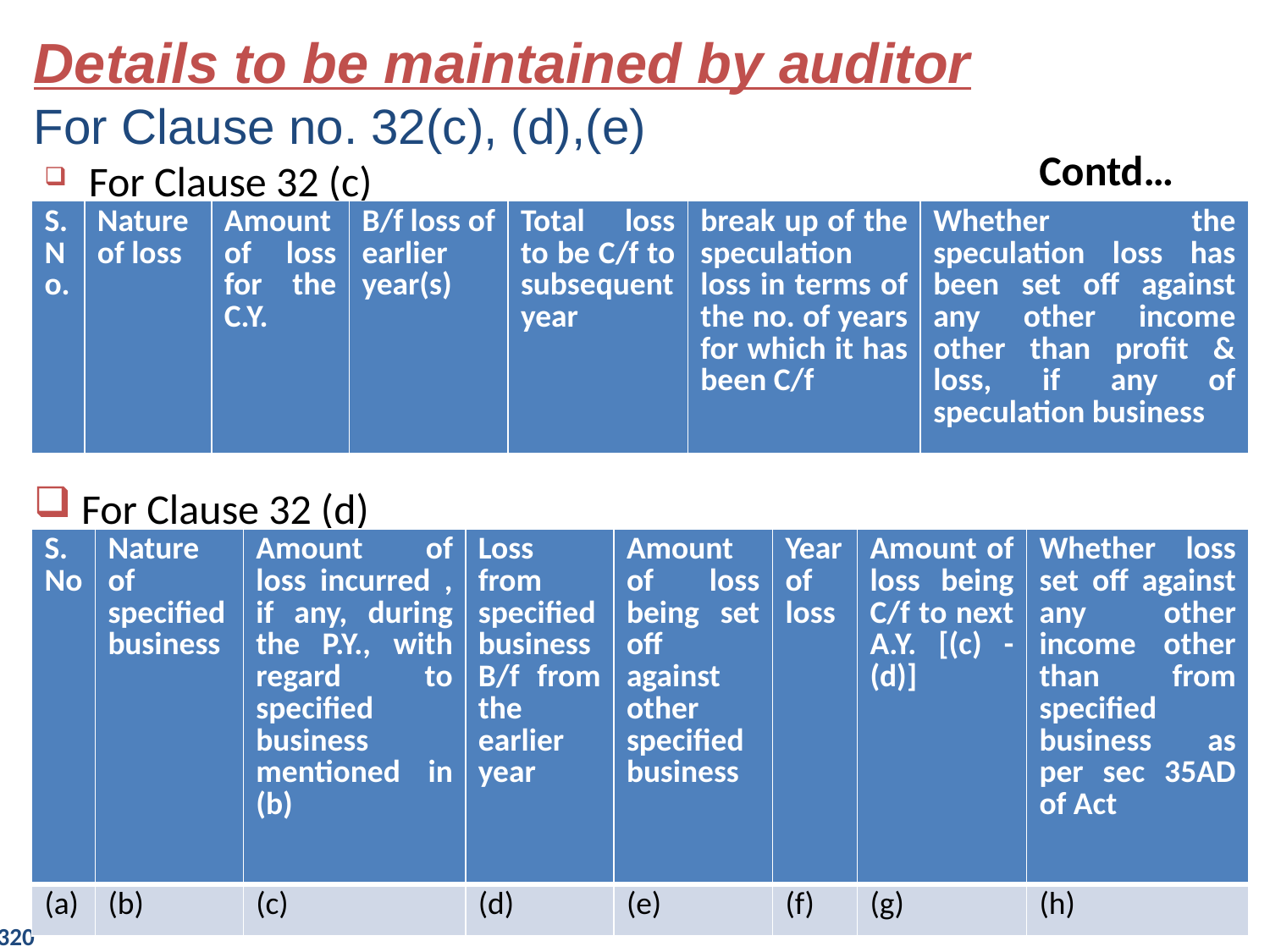

Details to be maintained by auditor
For Clause no. 32(c), (d),(e)
Contd…
For Clause 32 (c)

| S.No. | Nature of loss | Amount of loss for the C.Y. | B/f loss of earlier year(s) | Total loss to be C/f to subsequent year | break up of the speculation loss in terms of the no. of years for which it has been C/f | Whether the speculation loss has been set off against any other income other than profit & loss, if any of speculation business |
| --- | --- | --- | --- | --- | --- | --- |
 For Clause 32 (d)
| S.No | Nature of specified business | Amount of loss incurred , if any, during the P.Y., with regard to specified business mentioned in (b) | Loss from specified business B/f from the earlier year | Amount of loss being set off against other specified business | Year of loss | Amount of loss being C/f to next A.Y. [(c) -(d)] | Whether loss set off against any other income other than from specified business as per sec 35AD of Act |
| --- | --- | --- | --- | --- | --- | --- | --- |
| (a) | (b) | (c) | (d) | (e) | (f) | (g) | (h) |
320